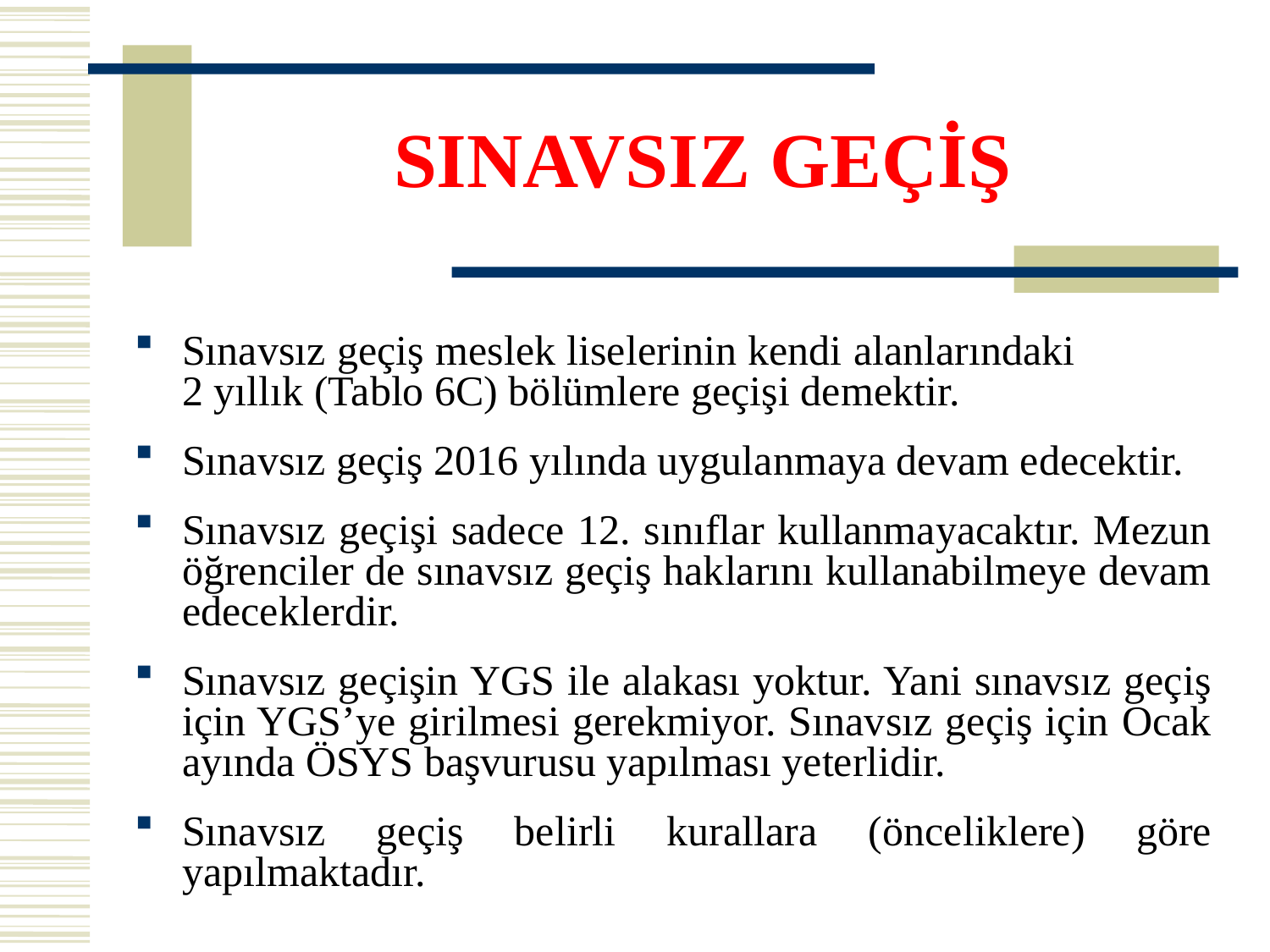

# SINAVSIZ GEÇİŞ
Sınavsız geçiş meslek liselerinin kendi alanlarındaki             2 yıllık (Tablo 6C) bölümlere geçişi demektir.

Sınavsız geçiş 2016 yılında uygulanmaya devam edecektir.

Sınavsız geçişi sadece 12. sınıflar kullanmayacaktır. Mezun öğrenciler de sınavsız geçiş haklarını kullanabilmeye devam edeceklerdir.

Sınavsız geçişin YGS ile alakası yoktur. Yani sınavsız geçiş için YGS’ye girilmesi gerekmiyor. Sınavsız geçiş için Ocak ayında ÖSYS başvurusu yapılması yeterlidir.

Sınavsız geçiş belirli kurallara (önceliklere) göre yapılmaktadır.